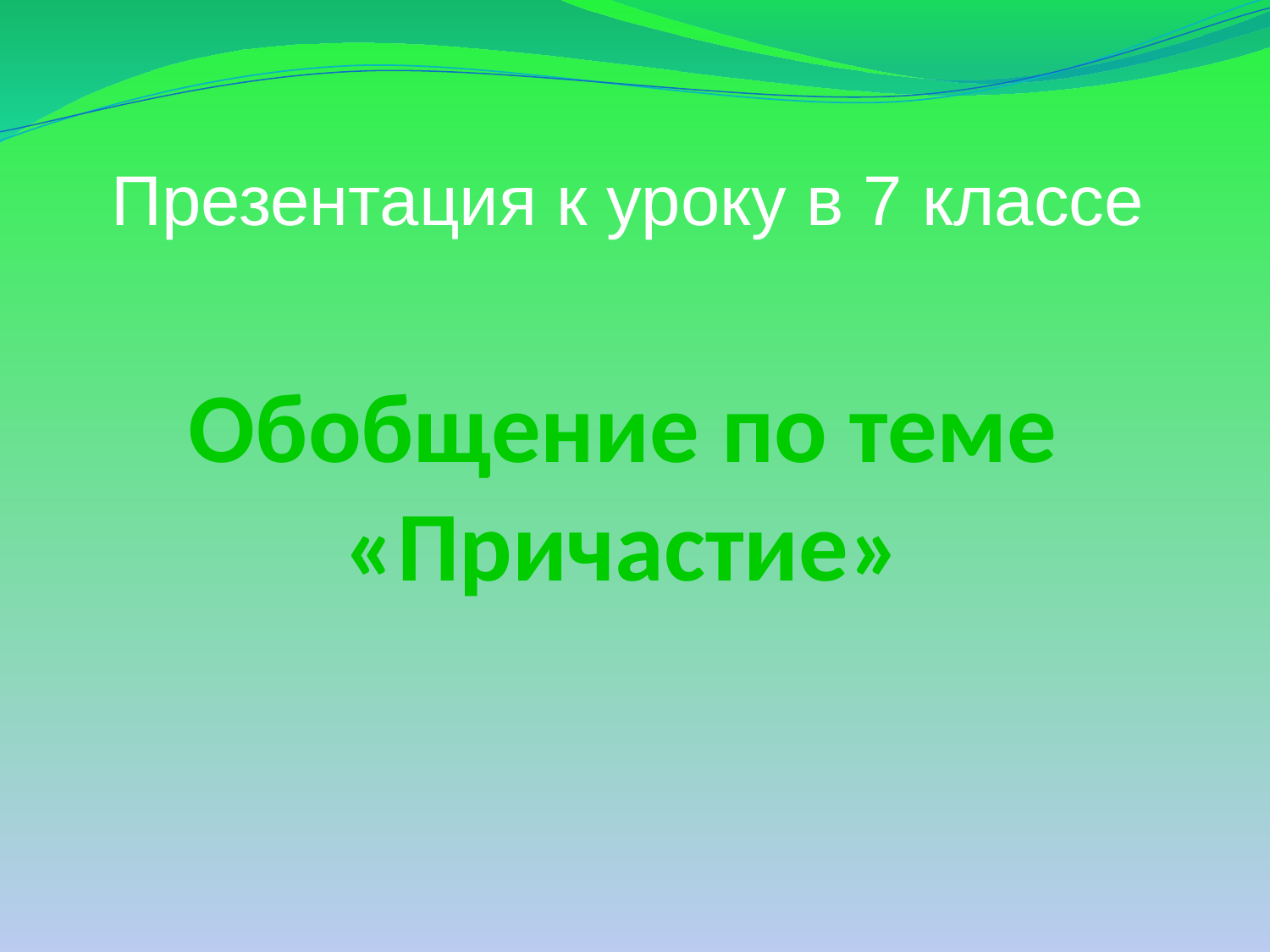

Презентация к уроку в 7 классе
# Обобщение по теме «Причастие»